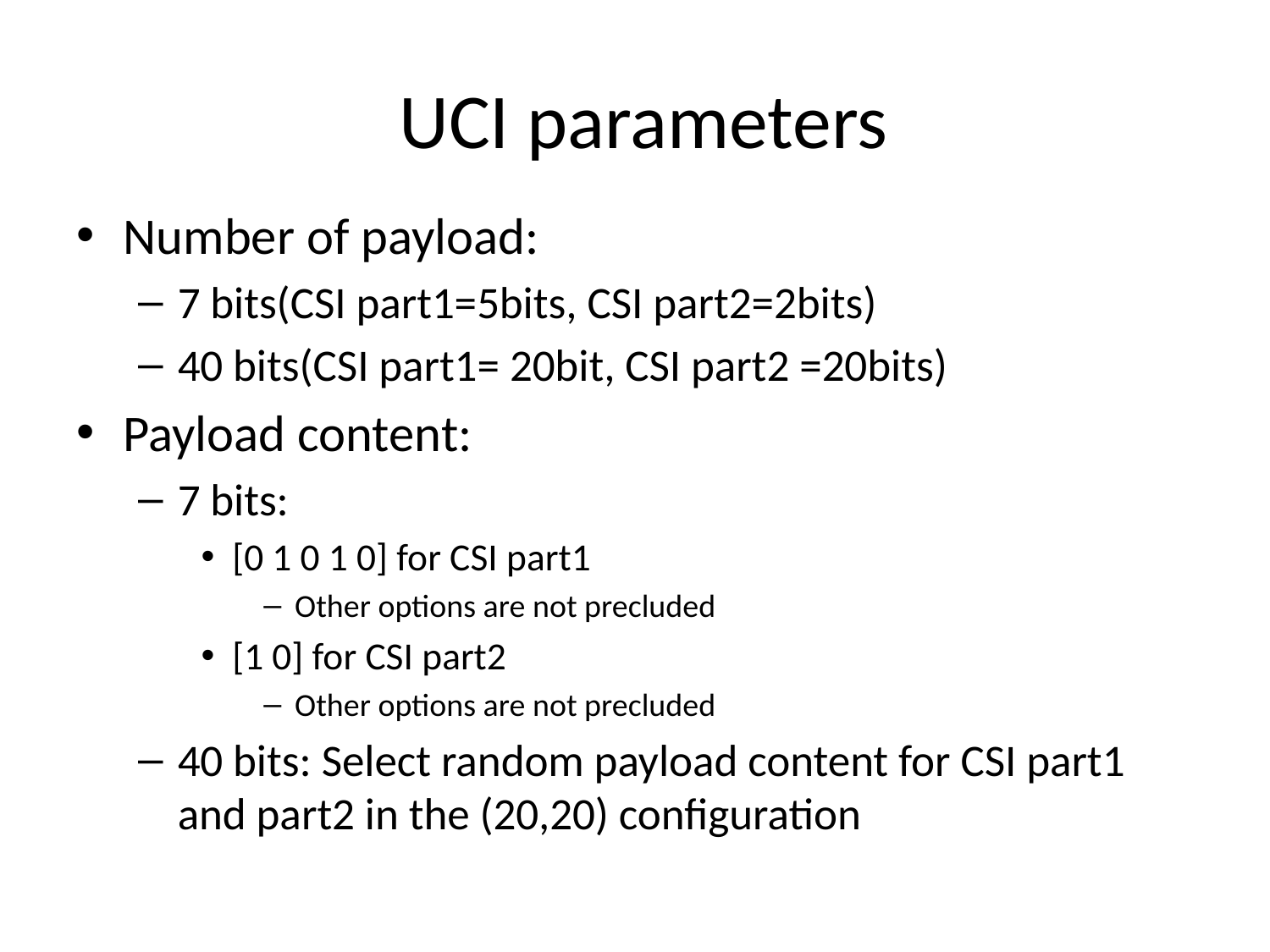

# UCI parameters
Number of payload:
7 bits(CSI part1=5bits, CSI part2=2bits)
40 bits(CSI part1= 20bit, CSI part2 =20bits)
Payload content:
7 bits:
[0 1 0 1 0] for CSI part1
Other options are not precluded
[1 0] for CSI part2
Other options are not precluded
40 bits: Select random payload content for CSI part1 and part2 in the (20,20) configuration